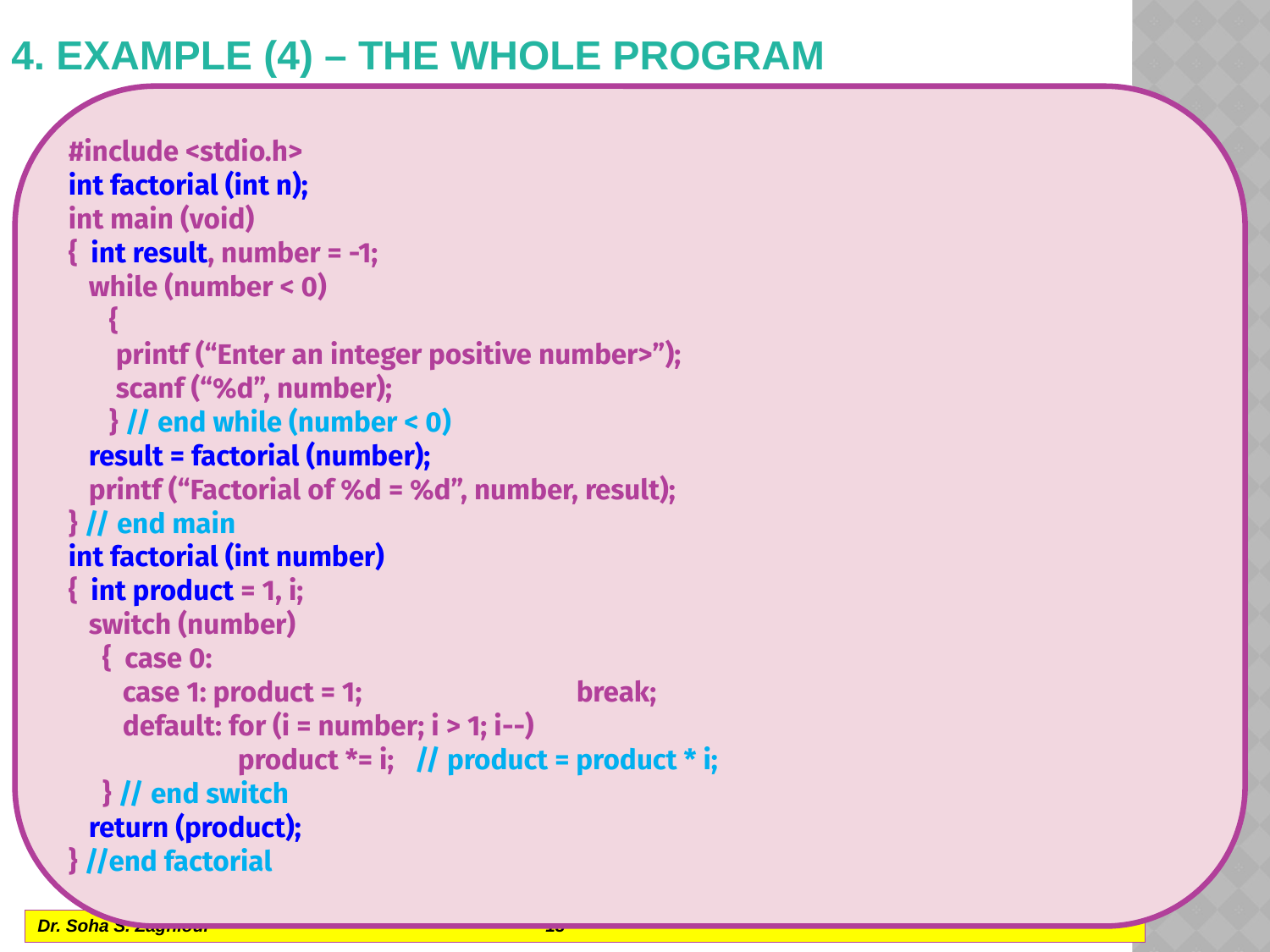

# 4. EXAMPLE (4) – the whole program

#include <stdio.h>
int factorial (int n);
int main (void)
{  int result, number = -1;
   while (number < 0)
      {
       printf (“Enter an integer positive number>”);
       scanf (“%d”, number);
      } // end while (number < 0)
   result = factorial (number);
   printf (“Factorial of %d = %d”, number, result);
} // end main
int factorial (int number)
{  int product = 1, i;
   switch (number)
     {  case 0:
        case 1: product = 1;		break;
        default: for (i = number; i > 1; i--)
                         product *= i;   // product = product * i;
     } // end switch
   return (product);
} //end factorial

Dr. Soha S. Zaghloul			13